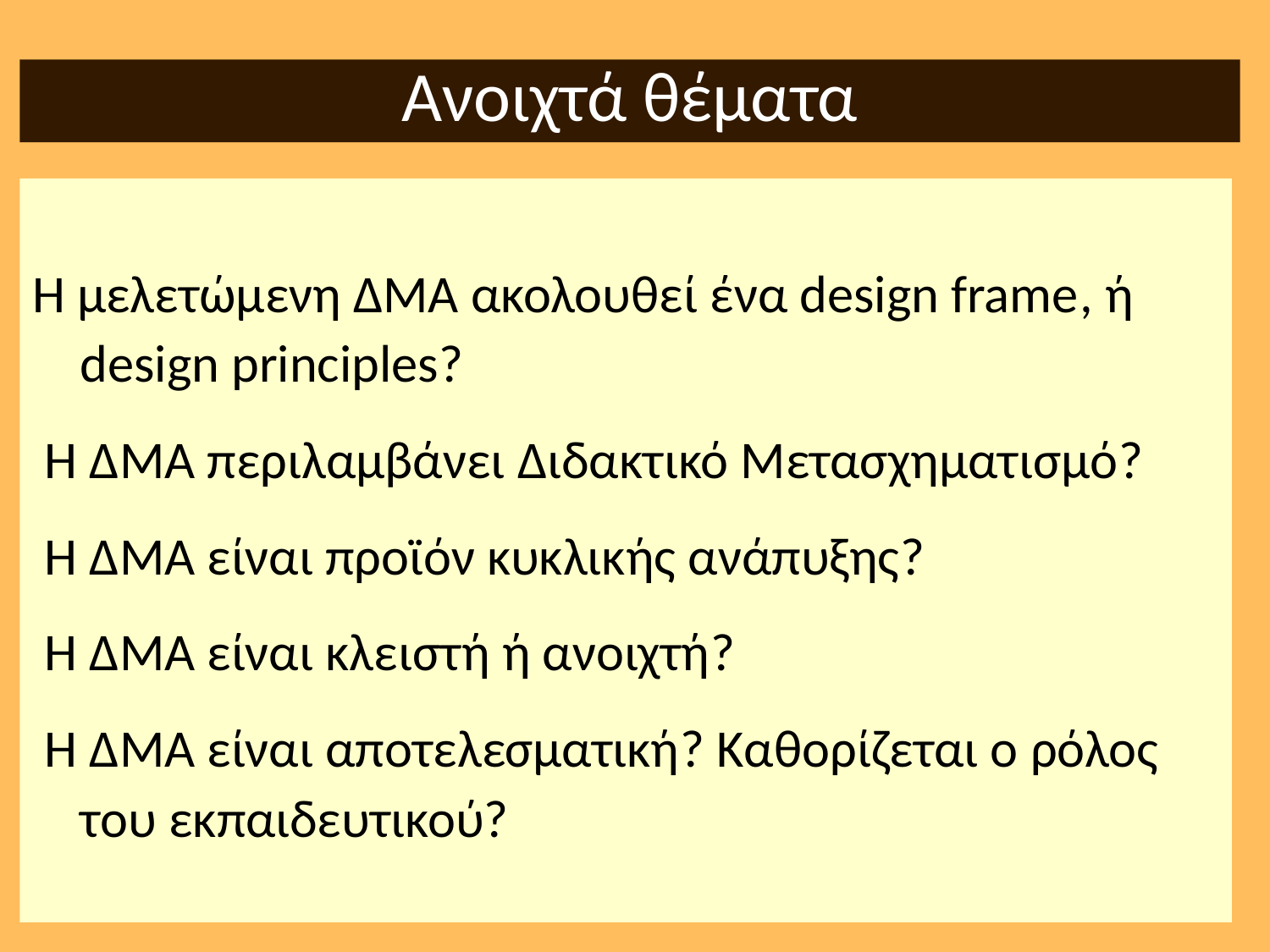

Ανοιχτά θέματα
Η μελετώμενη ΔΜΑ ακολουθεί ένα design frame, ή design principles?
 Η ΔΜΑ περιλαμβάνει Διδακτικό Μετασχηματισμό?
 Η ΔΜΑ είναι προϊόν κυκλικής ανάπυξης?
 Η ΔΜΑ είναι κλειστή ή ανοιχτή?
 Η ΔΜΑ είναι αποτελεσματική? Καθορίζεται ο ρόλος του εκπαιδευτικού?